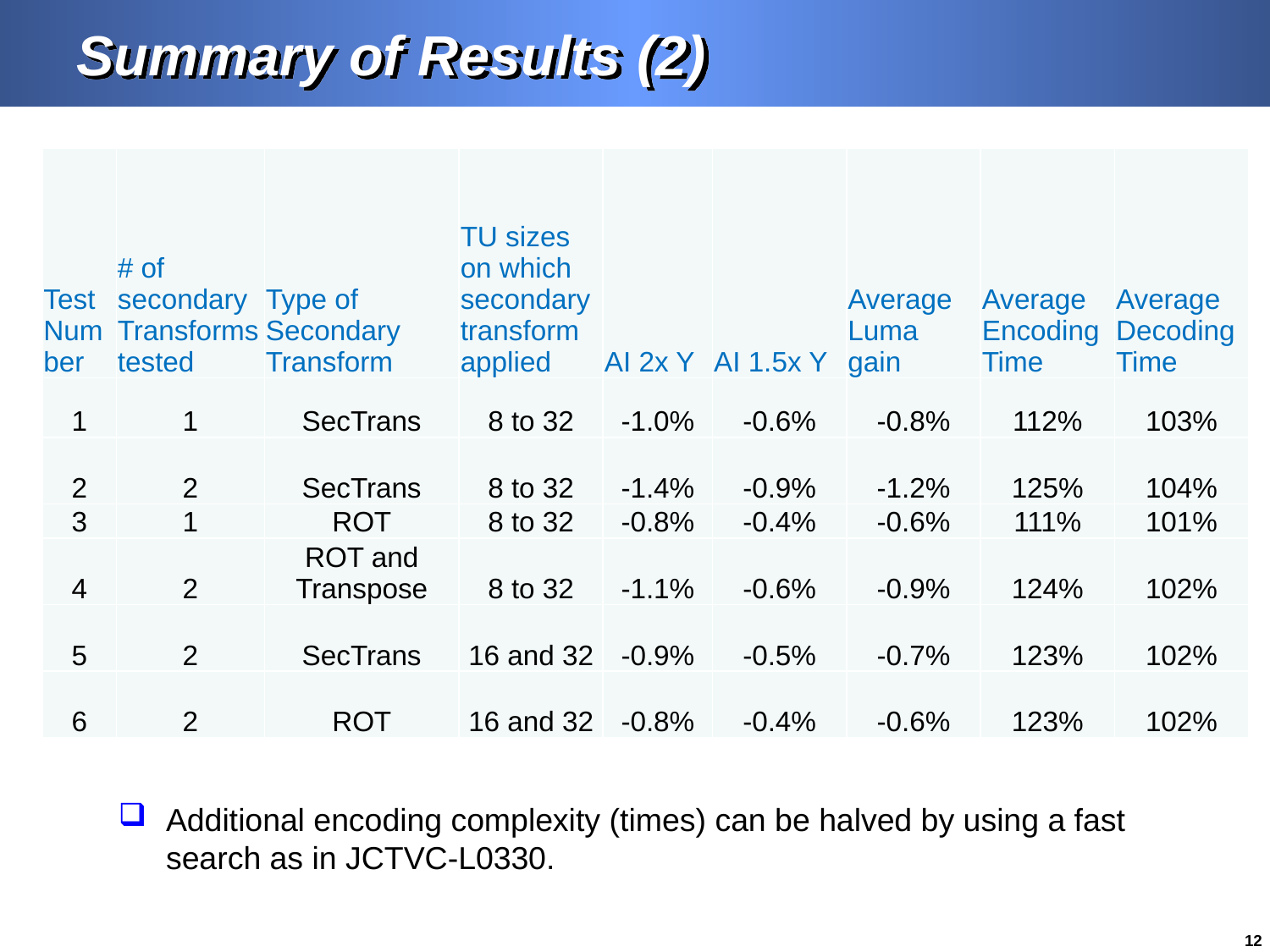

# Summary of Results (2)
| Test Number | # of secondary Transforms tested | Type of Secondary Transform | TU sizes on which secondary transform applied | AI 2x Y | AI 1.5x Y | Average Luma gain | Average Encoding Time | Average Decoding Time |
| --- | --- | --- | --- | --- | --- | --- | --- | --- |
| 1 | 1 | SecTrans | 8 to 32 | -1.0% | -0.6% | -0.8% | 112% | 103% |
| 2 | 2 | SecTrans | 8 to 32 | -1.4% | -0.9% | -1.2% | 125% | 104% |
| 3 | 1 | ROT | 8 to 32 | -0.8% | -0.4% | -0.6% | 111% | 101% |
| 4 | 2 | ROT and Transpose | 8 to 32 | -1.1% | -0.6% | -0.9% | 124% | 102% |
| 5 | 2 | SecTrans | 16 and 32 | -0.9% | -0.5% | -0.7% | 123% | 102% |
| 6 | 2 | ROT | 16 and 32 | -0.8% | -0.4% | -0.6% | 123% | 102% |
Additional encoding complexity (times) can be halved by using a fast search as in JCTVC-L0330.
12